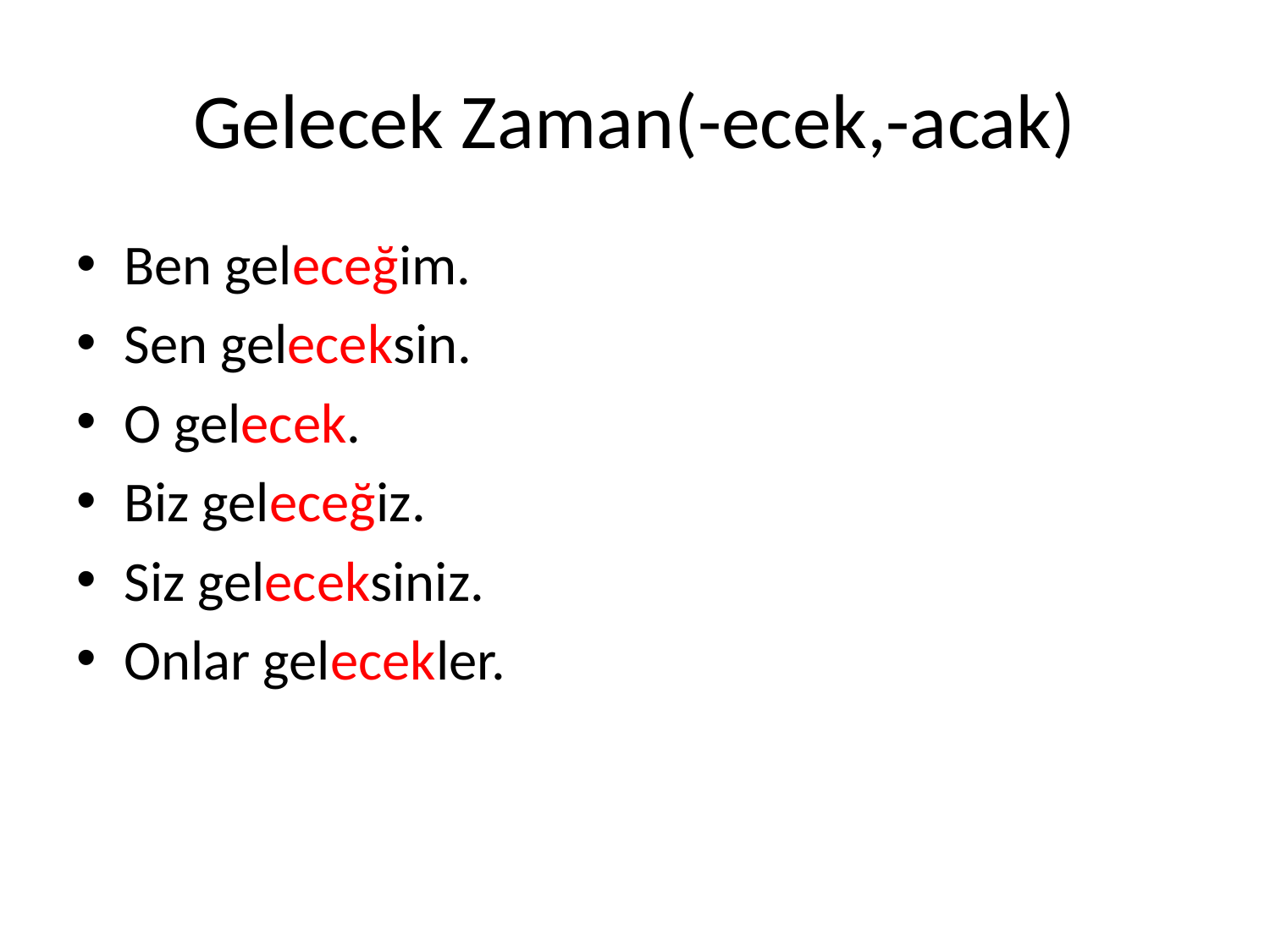

# Gelecek Zaman(-ecek,-acak)
Ben geleceğim.
Sen geleceksin.
O gelecek.
Biz geleceğiz.
Siz geleceksiniz.
Onlar gelecekler.